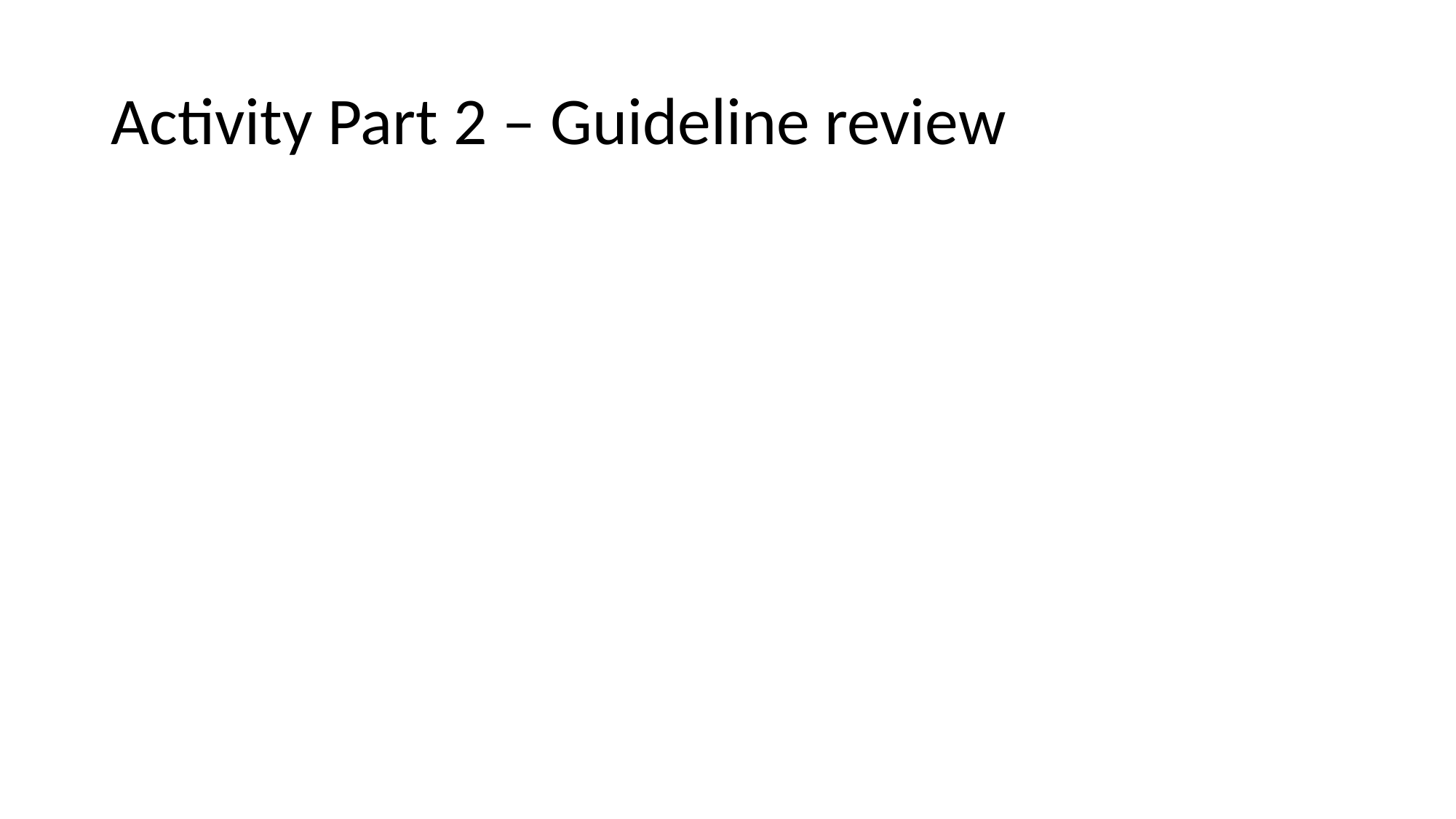

# Activity Part 2 – Guideline review